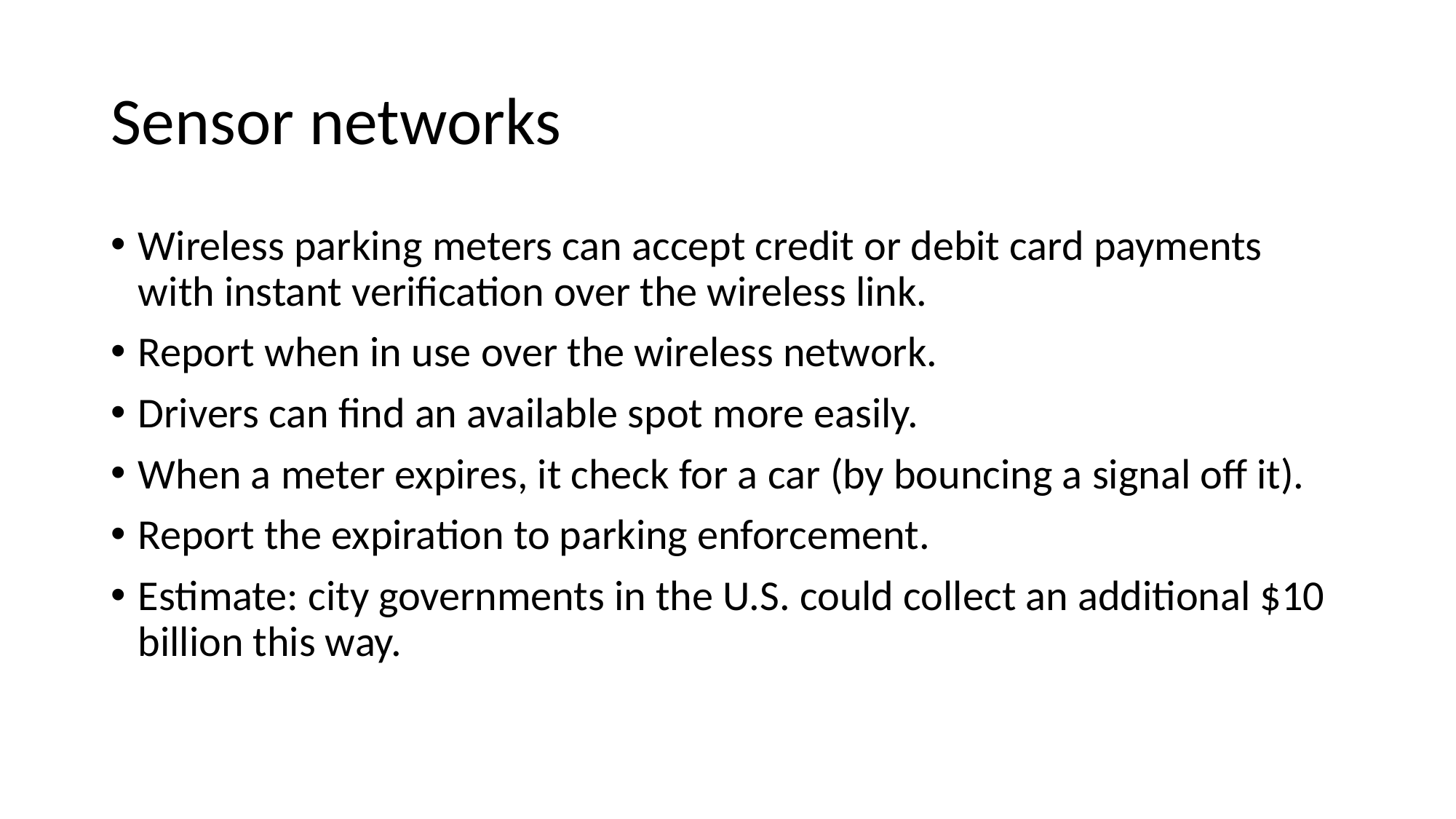

# Sensor networks
Wireless parking meters can accept credit or debit card payments with instant verification over the wireless link.
Report when in use over the wireless network.
Drivers can find an available spot more easily.
When a meter expires, it check for a car (by bouncing a signal off it).
Report the expiration to parking enforcement.
Estimate: city governments in the U.S. could collect an additional $10 billion this way.